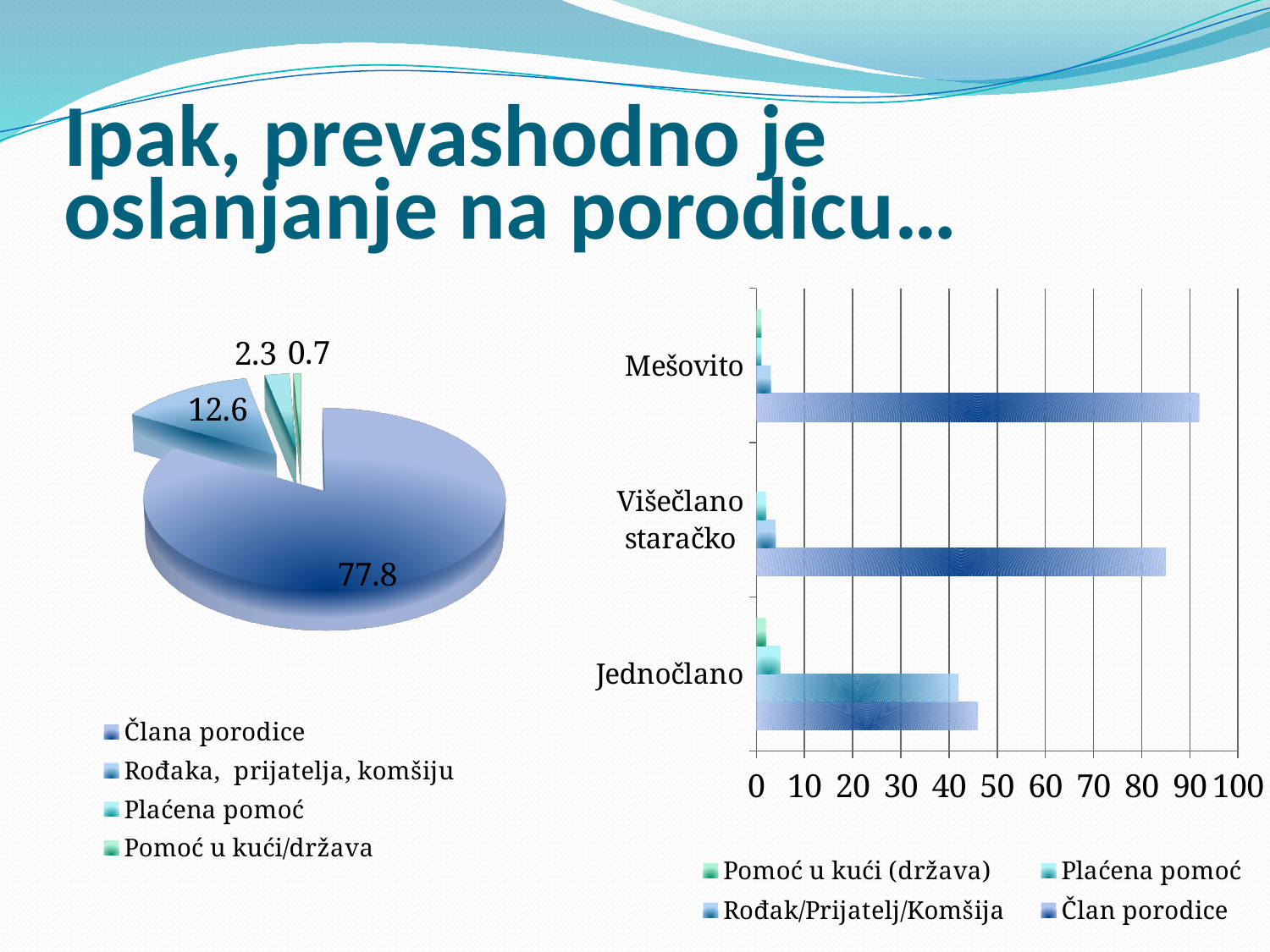

# Ipak, prevashodno je oslanjanje na porodicu…

[unsupported chart]

### Chart

| Category | Član porodice | Rođak/Prijatelj/Komšija | Plaćena pomoć | Pomoć u kući (država) |
|---|---|---|---|---|
| Jednočlano | 46.0 | 42.0 | 5.0 | 2.0 |
| Višečlano staračko | 85.0 | 4.0 | 2.0 | 0.0 |
| Mešovito | 92.0 | 3.0 | 1.0 | 1.0 |